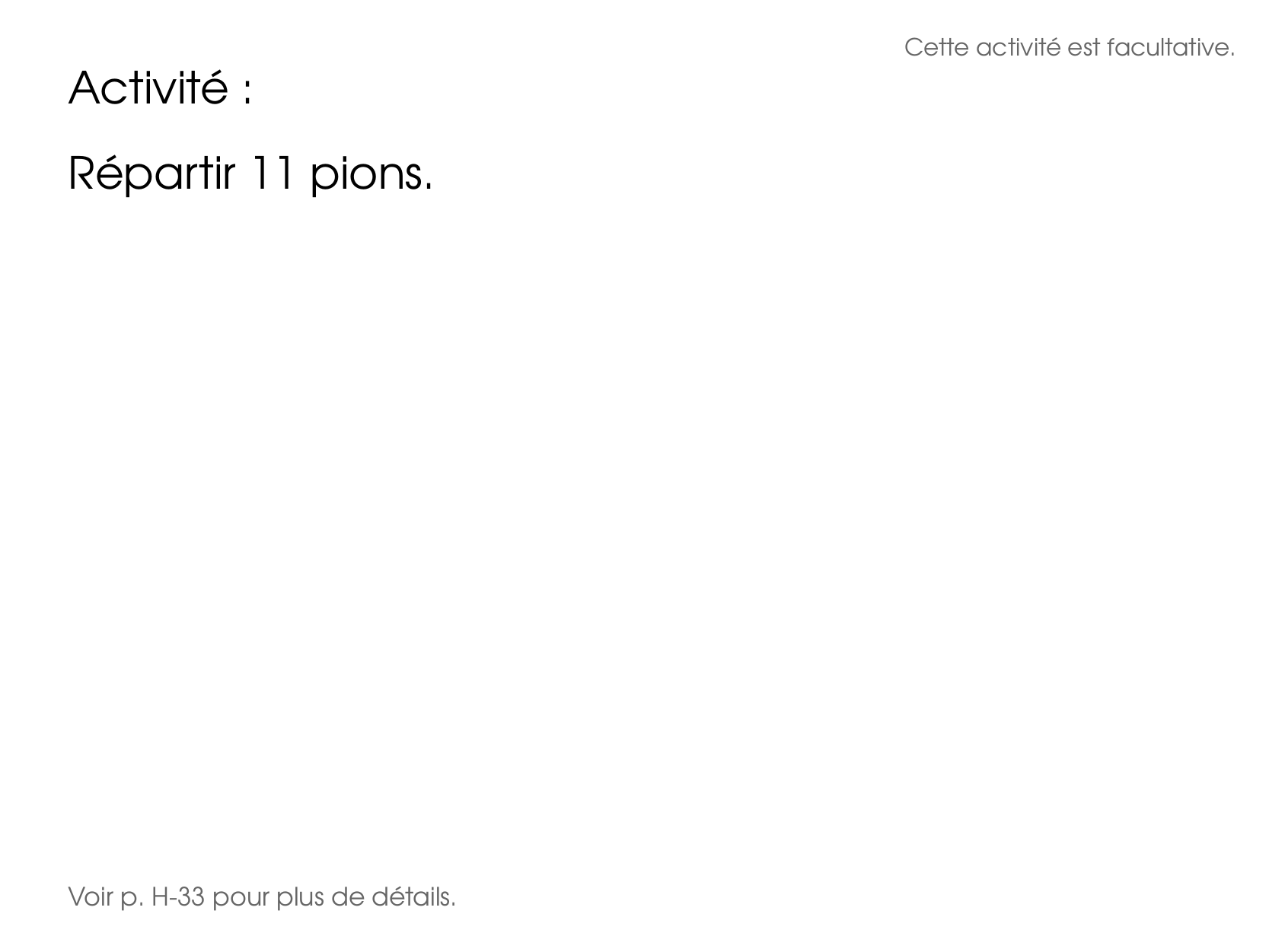

Cette activité est facultative.
Activité :
Répartir 11 pions.
Voir p. H-33 pour plus de détails.